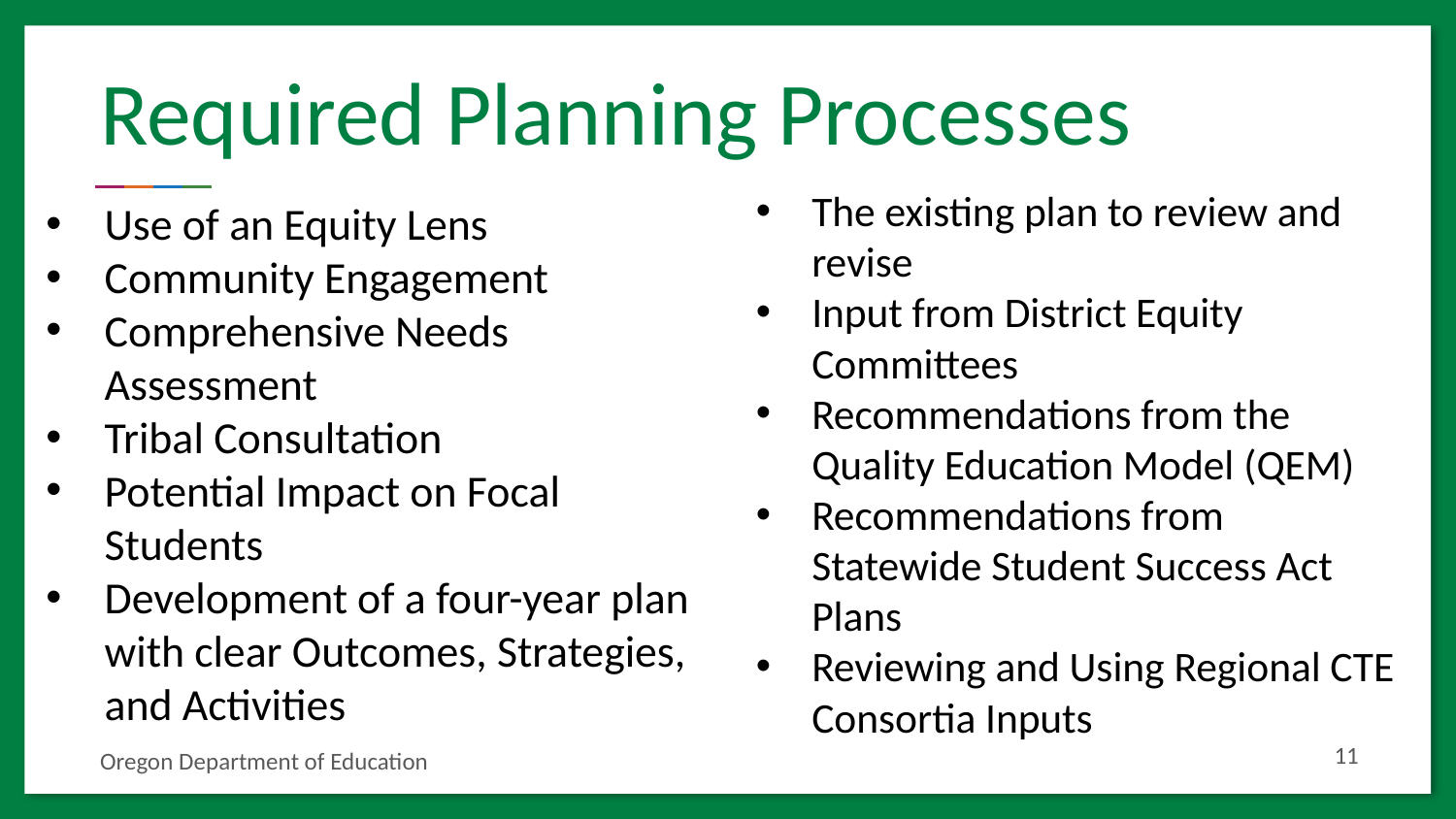

# Required Planning Processes
The existing plan to review and revise
Input from District Equity Committees
Recommendations from the Quality Education Model (QEM)
Recommendations from Statewide Student Success Act Plans
Reviewing and Using Regional CTE Consortia Inputs
Use of an Equity Lens
Community Engagement
Comprehensive Needs Assessment
Tribal Consultation
Potential Impact on Focal Students
Development of a four-year plan with clear Outcomes, Strategies, and Activities

11